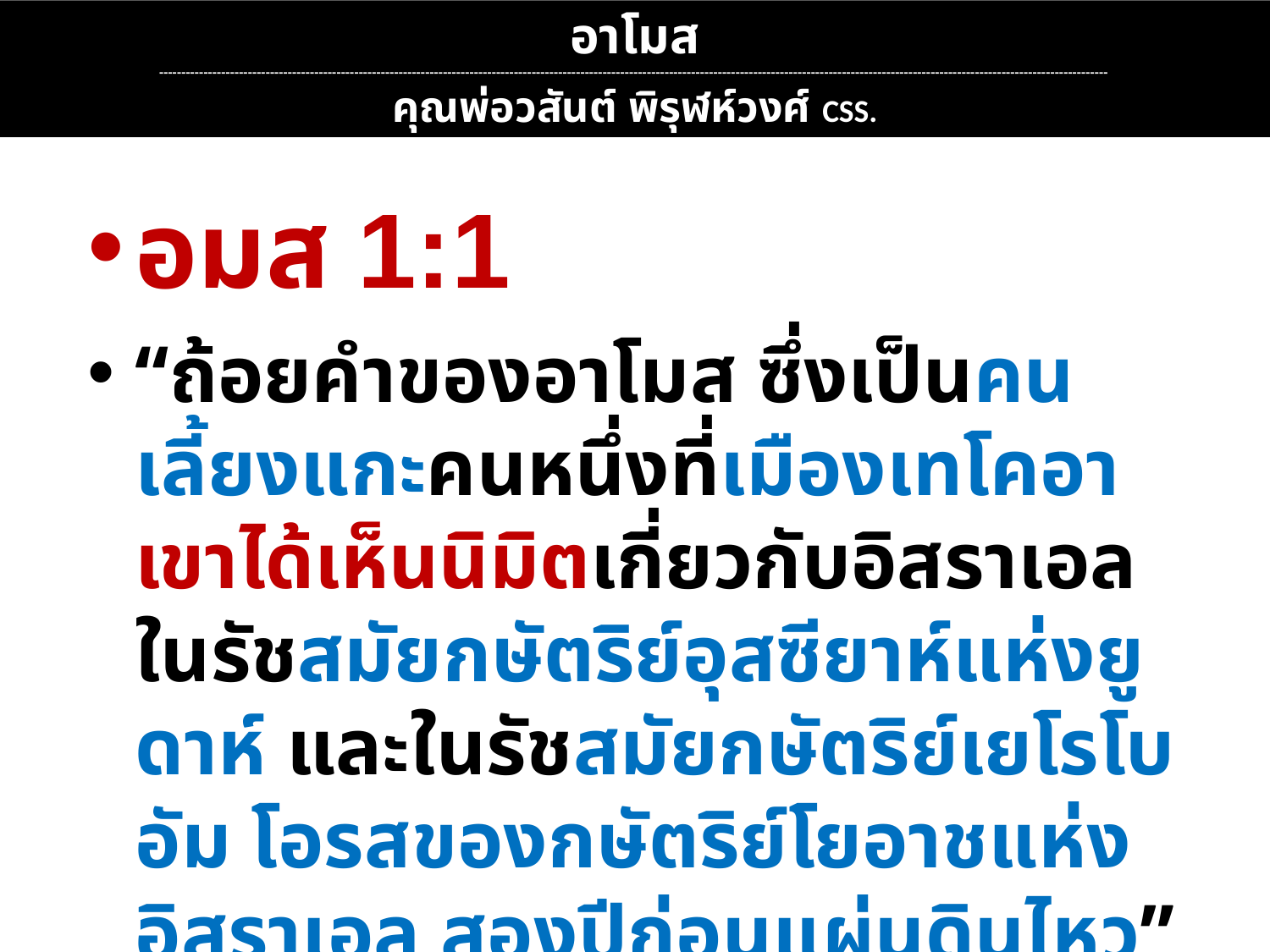

อาโมส
----------------------------------------------------------------------------------------------------------------------------------------------------------------------------------------------------------------------
คุณพ่อวสันต์ พิรุฬห์วงศ์ CSS.
อมส 1:1
“ถ้อยคำ​ของ​อา​โม​ส ซึ่ง​เป็น​คน​เลี้ยง​แกะคน​หนึ่ง​ที่​เมือง​เท​โค​อา เขา​ได้​เห็น​นิมิต​เกี่ยวกับ​อิสราเอล​ใน​รัช​สมัย​กษัตริย์​อุ​ส​ซี​ยาห์​แห่ง​ยูดาห์ และ​ใน​รัช​สมัย​กษัตริย์​เย​โร​โบ​อัม โอรส​ของ​กษัตริย์​โย​อา​ชแห่ง​อิสราเอล สอง​ปีก่อน​แผ่น​ดินไหว”